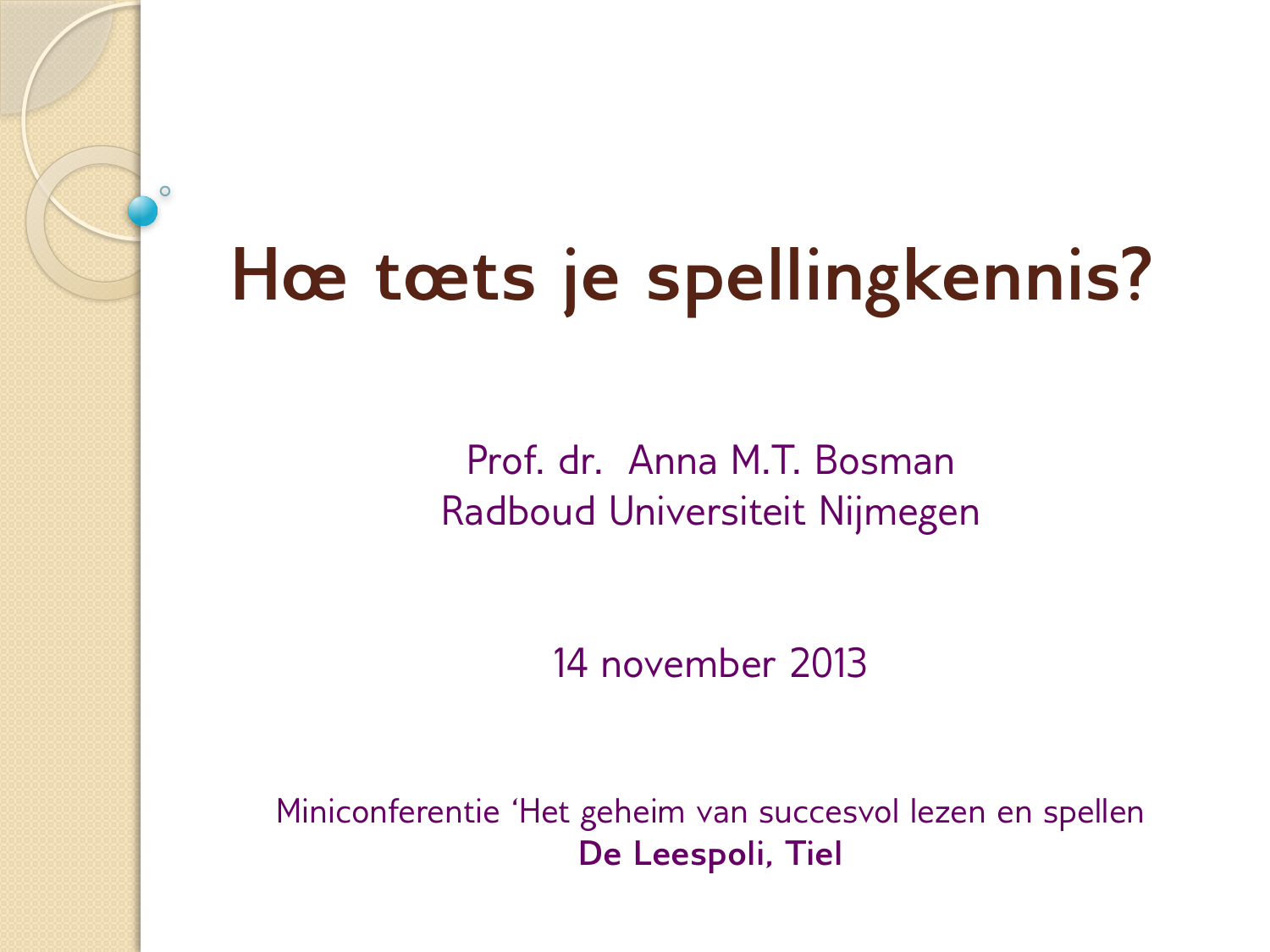

# Hoe toets je spellingkennis?

Prof. dr.  Anna M.T. Bosman
Radboud Universiteit Nijmegen

14 november 2013

Miniconferentie ‘Het geheim van succesvol lezen en spellen
De Leespoli, Tiel